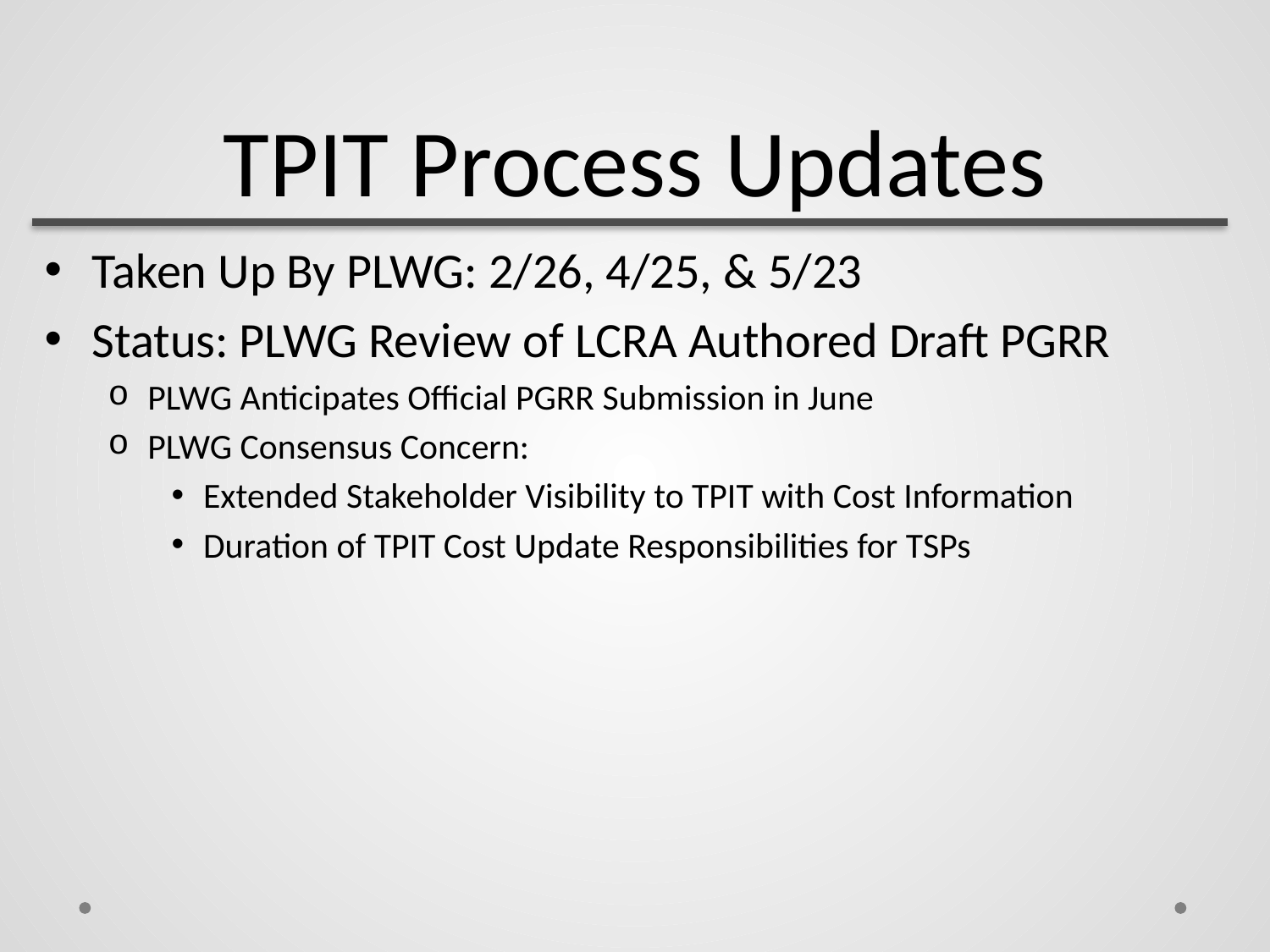

# TPIT Process Updates
Taken Up By PLWG: 2/26, 4/25, & 5/23
Status: PLWG Review of LCRA Authored Draft PGRR
PLWG Anticipates Official PGRR Submission in June
PLWG Consensus Concern:
Extended Stakeholder Visibility to TPIT with Cost Information
Duration of TPIT Cost Update Responsibilities for TSPs